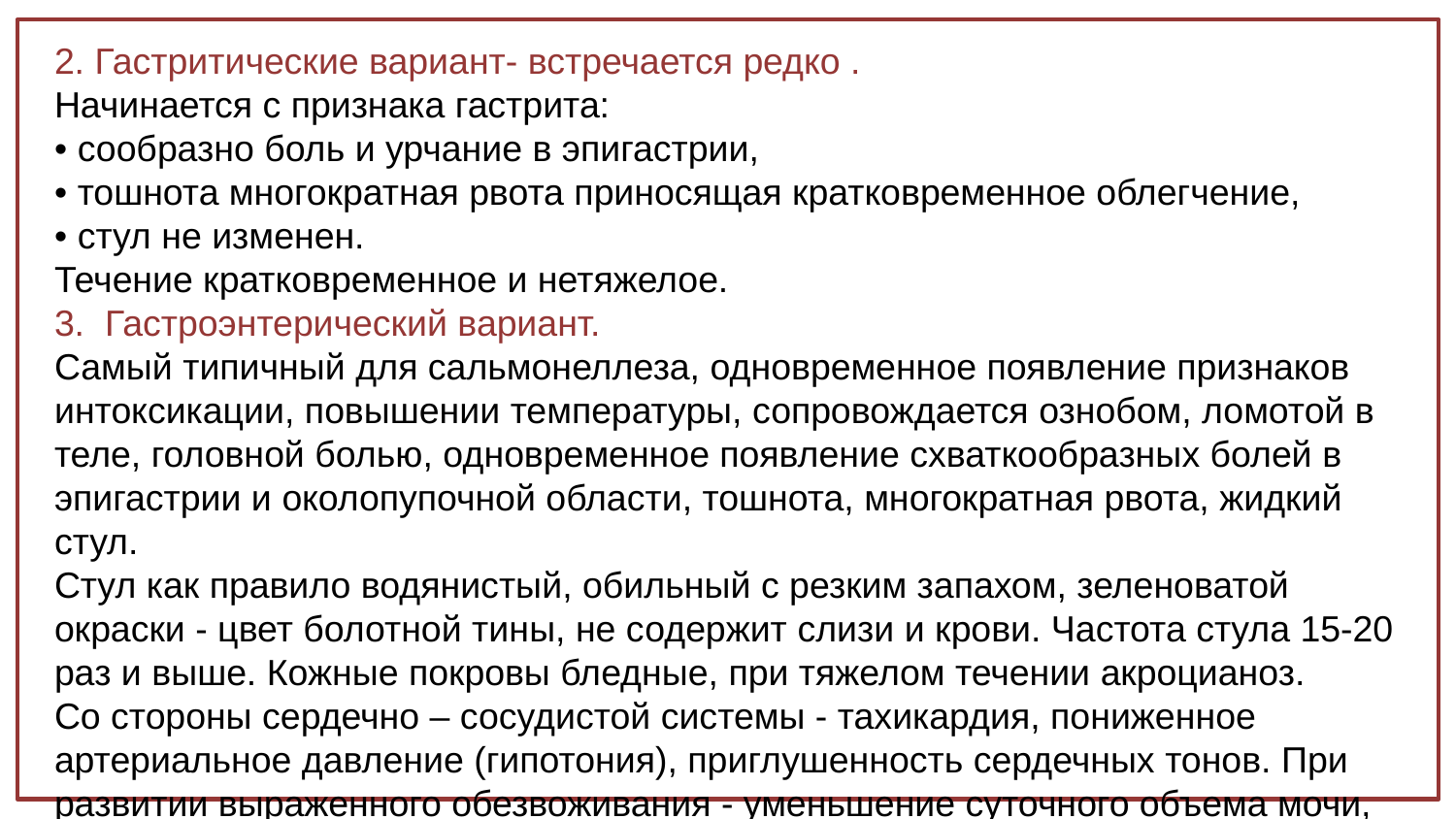

2. Гастритические вариант- встречается редко .
Начинается с признака гастрита:
• сообразно боль и урчание в эпигастрии,
• тошнота многократная рвота приносящая кратковременное облегчение,
• стул не изменен.
Течение кратковременное и нетяжелое.
3.  Гастроэнтерический вариант.
Самый типичный для сальмонеллеза, одновременное появление признаков интоксикации, повышении температуры, сопровождается ознобом, ломотой в теле, головной болью, одновременное появление схваткообразных болей в эпигастрии и околопупочной области, тошнота, многократная рвота, жидкий стул.
Стул как правило водянистый, обильный с резким запахом, зеленоватой окраски - цвет болотной тины, не содержит слизи и крови. Частота стула 15-20 раз и выше. Кожные покровы бледные, при тяжелом течении акроцианоз.
Со стороны сердечно – сосудистой системы - тахикардия, пониженное артериальное давление (гипотония), приглушенность сердечных тонов. При развитии выраженного обезвоживания - уменьшение суточного объема мочи, судороги в мышцах верхних и нижних конечностей